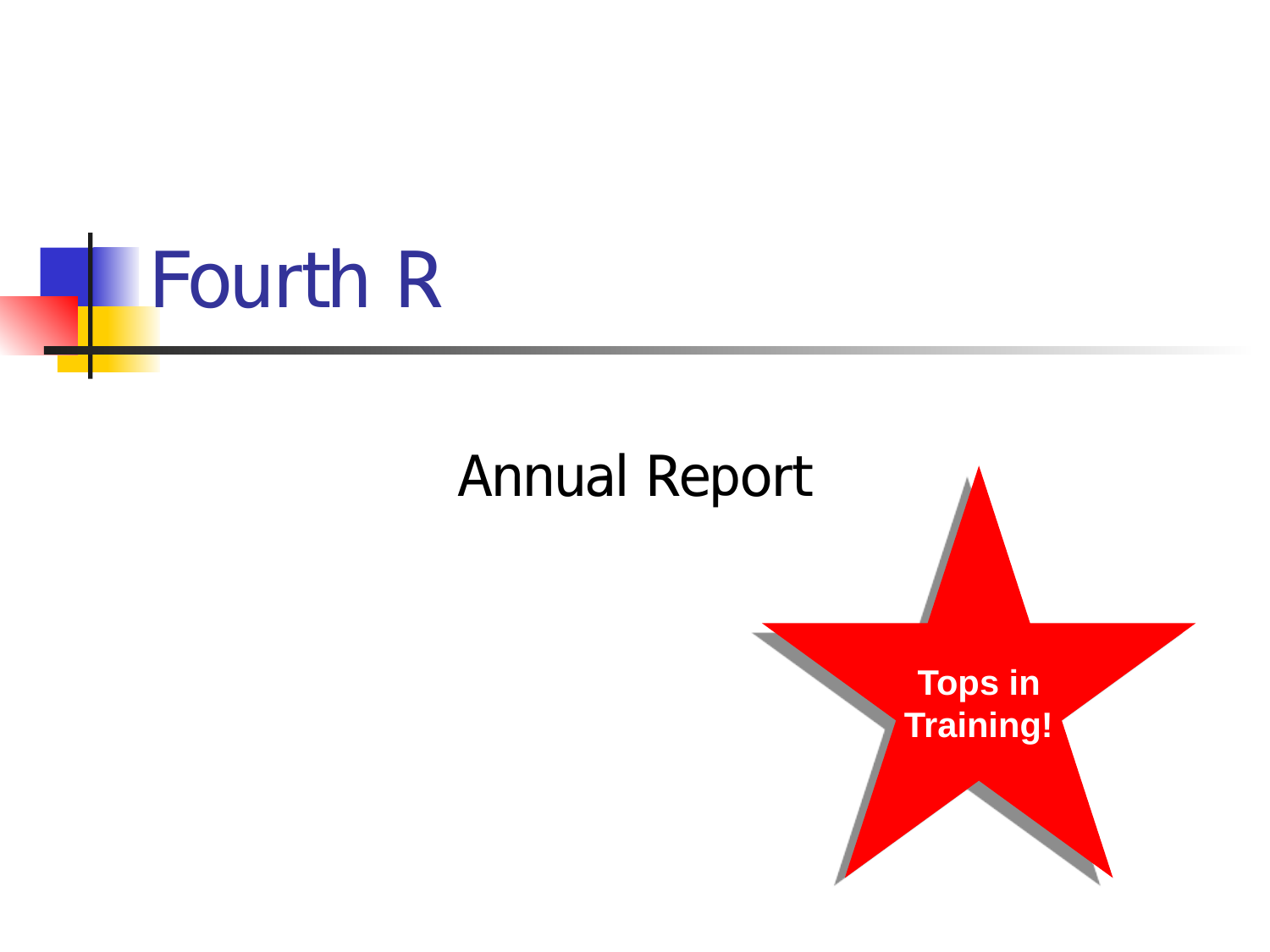

# Fourth R
Annual Report
Tops in
Training!